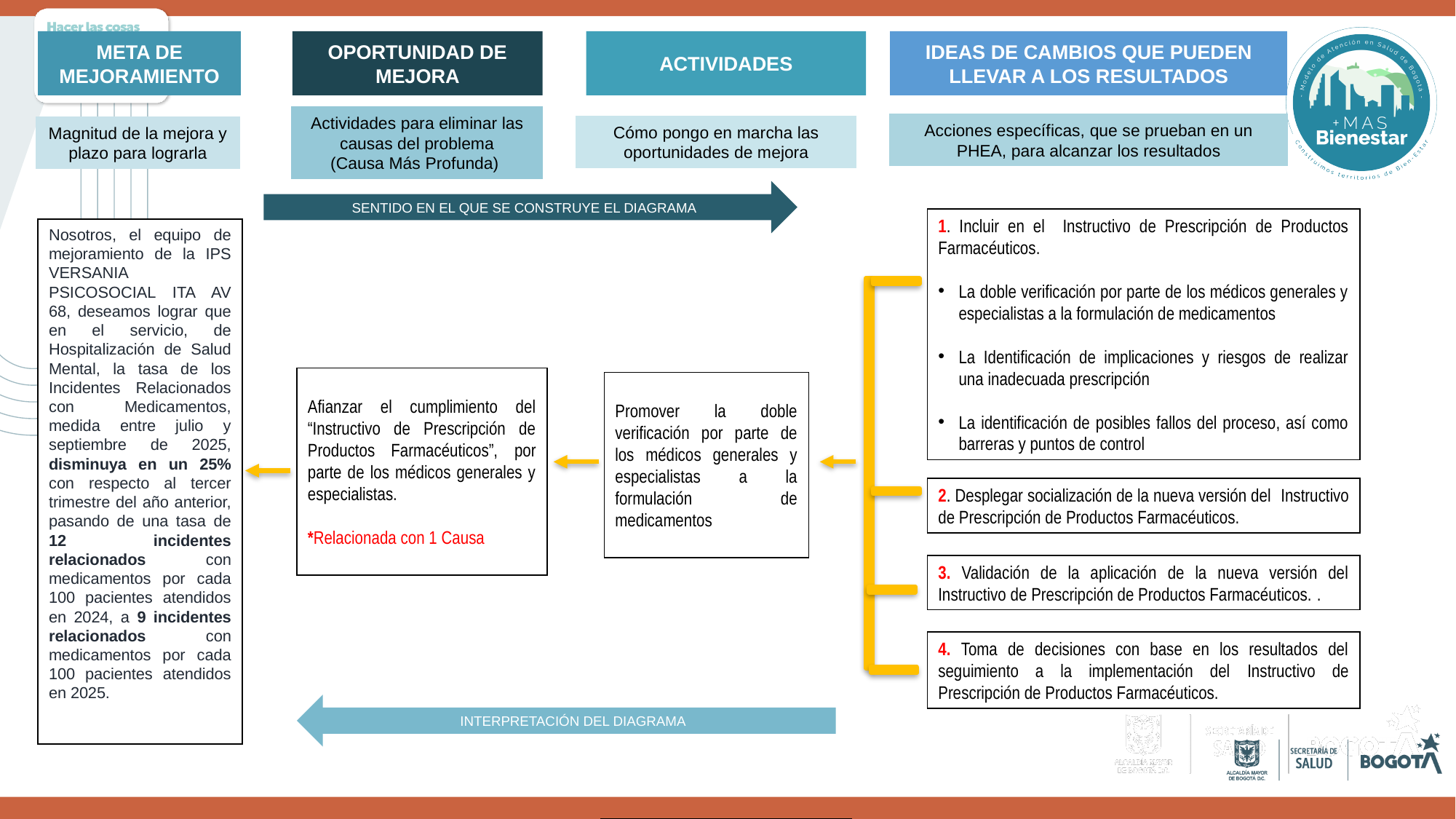

META DE MEJORAMIENTO
OPORTUNIDAD DE MEJORA
ACTIVIDADES
IDEAS DE CAMBIOS QUE PUEDEN LLEVAR A LOS RESULTADOS
Actividades para eliminar las causas del problema
(Causa Más Profunda)
Acciones específicas, que se prueban en un PHEA, para alcanzar los resultados
Cómo pongo en marcha las oportunidades de mejora​
Magnitud de la mejora y plazo para lograrla
SENTIDO EN EL QUE SE CONSTRUYE EL DIAGRAMA
1. Incluir en el  Instructivo de Prescripción de Productos Farmacéuticos.

La doble verificación por parte de los médicos generales y especialistas a la formulación de medicamentos

La Identificación de implicaciones y riesgos de realizar una inadecuada prescripción

La identificación de posibles fallos del proceso, así como barreras y puntos de control
Nosotros, el equipo de mejoramiento de la IPS VERSANIA PSICOSOCIAL ITA AV 68, deseamos lograr que en el servicio, de Hospitalización de Salud Mental, la tasa de los Incidentes Relacionados con Medicamentos, medida entre julio y septiembre de 2025, disminuya en un 25% con respecto al tercer trimestre del año anterior, pasando de una tasa de 12 incidentes relacionados con medicamentos por cada 100 pacientes atendidos en 2024, a 9 incidentes relacionados con medicamentos por cada 100 pacientes atendidos en 2025.

Afianzar el cumplimiento del “Instructivo de Prescripción de Productos Farmacéuticos”, por parte de los médicos generales y especialistas.

*Relacionada con 1 Causa

Promover la doble verificación por parte de los médicos generales y especialistas a la formulación de medicamentos

2. Desplegar socialización de la nueva versión del  Instructivo de Prescripción de Productos Farmacéuticos.

3. Validación de la aplicación de la nueva versión del Instructivo de Prescripción de Productos Farmacéuticos. .

4. Toma de decisiones con base en los resultados del seguimiento a la implementación del Instructivo de Prescripción de Productos Farmacéuticos.

INTERPRETACIÓN DEL DIAGRAMA